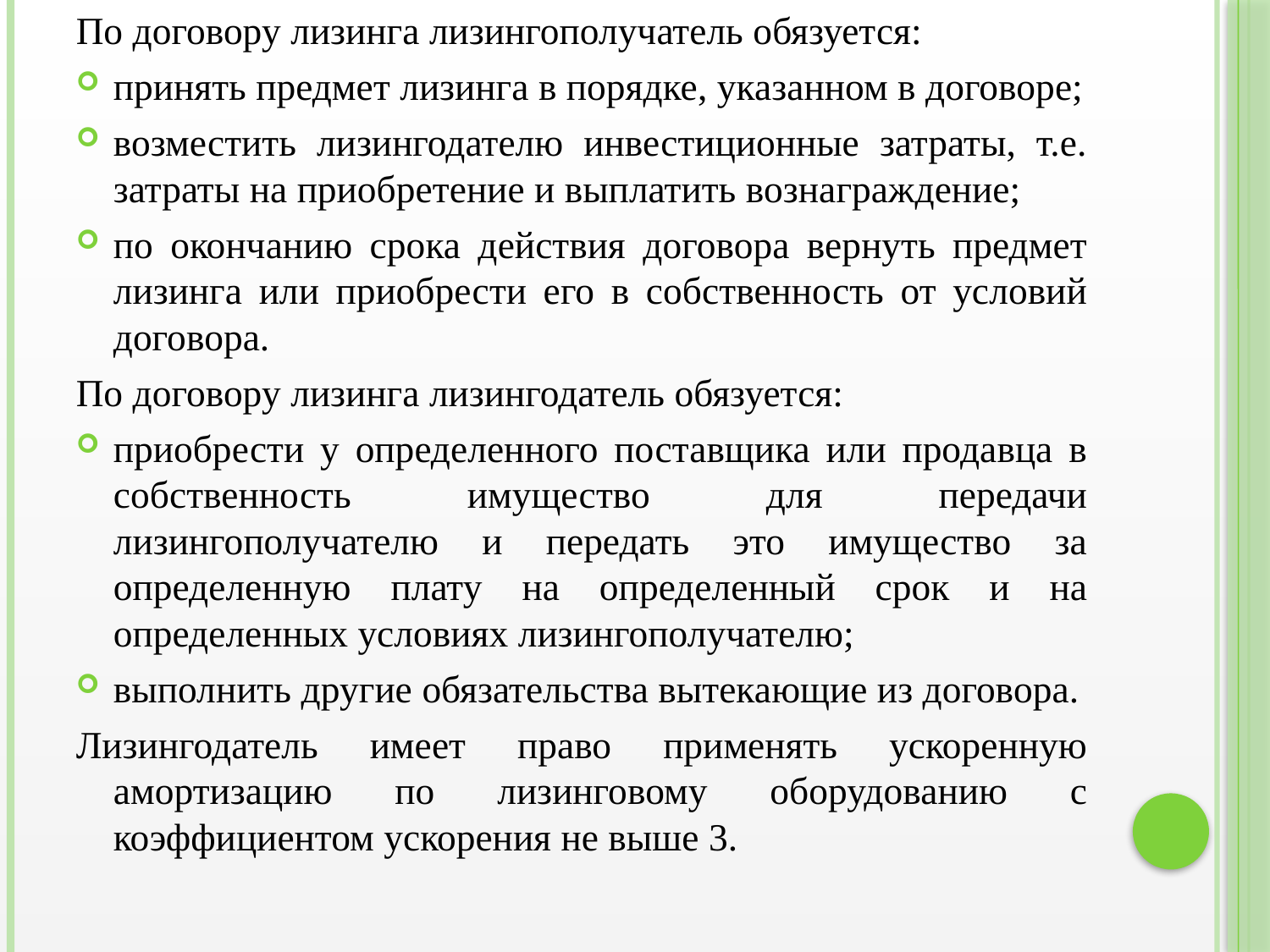

По договору лизинга лизингополучатель обязуется:
принять предмет лизинга в порядке, указанном в договоре;
возместить лизингодателю инвестиционные затраты, т.е. затраты на приобретение и выплатить вознаграждение;
по окончанию срока действия договора вернуть предмет лизинга или приобрести его в собственность от условий договора.
По договору лизинга лизингодатель обязуется:
приобрести у определенного поставщика или продавца в собственность имущество для передачи лизингополучателю и передать это имущество за определенную плату на определенный срок и на определенных условиях лизингополучателю;
выполнить другие обязательства вытекающие из договора.
Лизингодатель имеет право применять ускоренную амортизацию по лизинговому оборудованию с коэффициентом ускорения не выше 3.